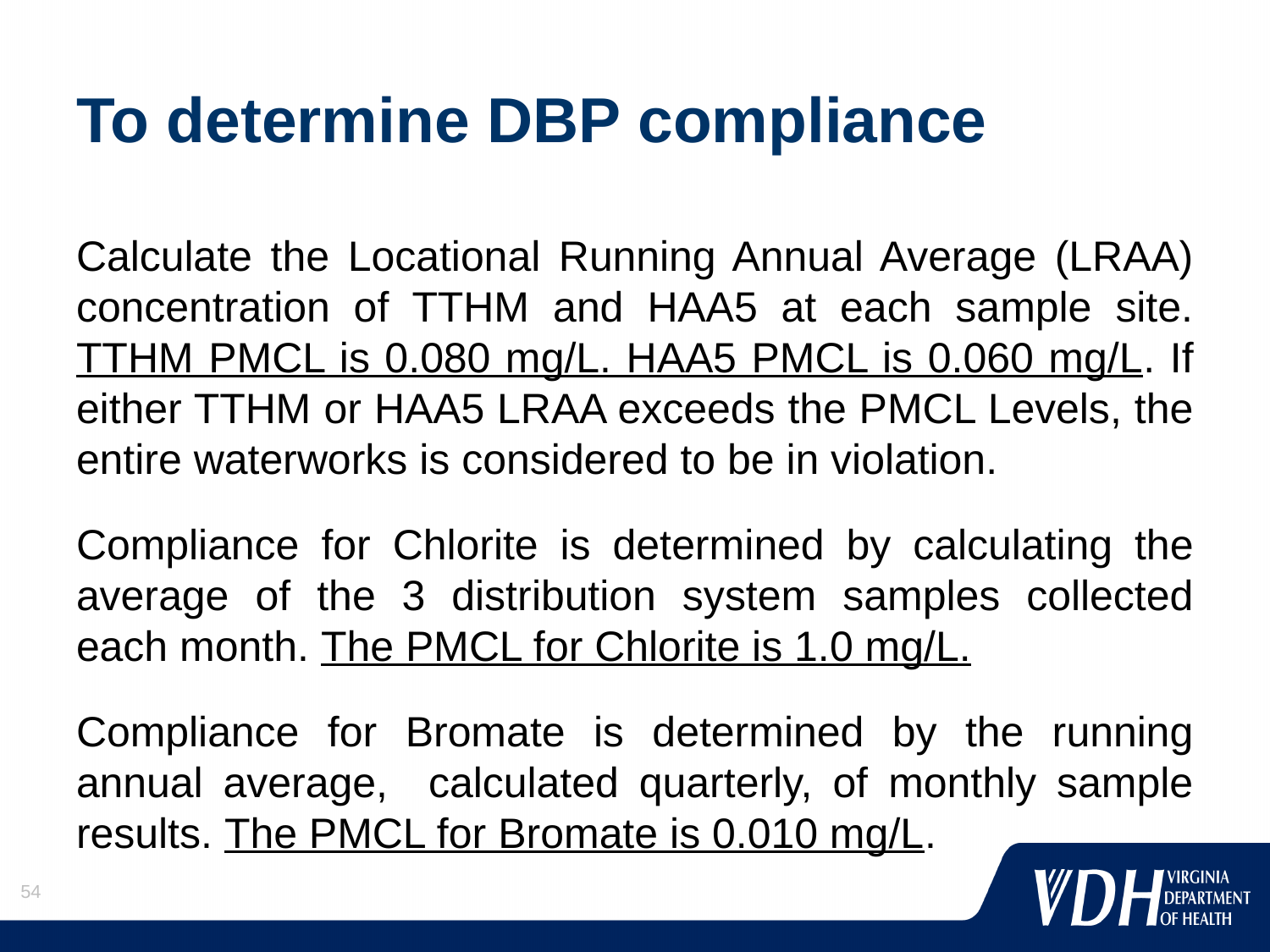

# To determine DBP compliance
Calculate the Locational Running Annual Average (LRAA) concentration of TTHM and HAA5 at each sample site. TTHM PMCL is 0.080 mg/L. HAA5 PMCL is 0.060 mg/L. If either TTHM or HAA5 LRAA exceeds the PMCL Levels, the entire waterworks is considered to be in violation.

Compliance for Chlorite is determined by calculating the average of the 3 distribution system samples collected each month. The PMCL for Chlorite is 1.0 mg/L.

Compliance for Bromate is determined by the running annual average,  calculated quarterly, of monthly sample results. The PMCL for Bromate is 0.010 mg/L.

54